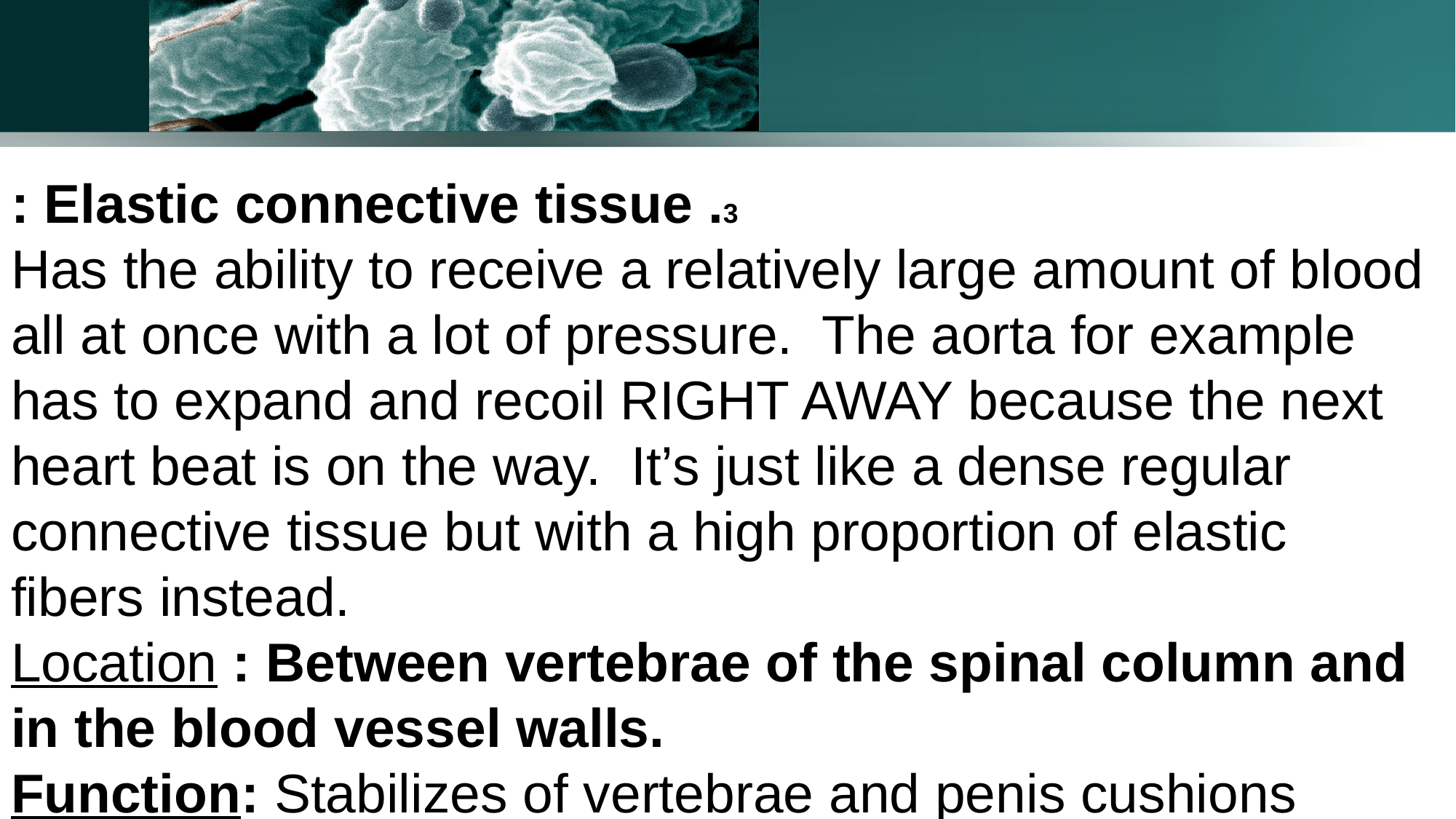

3. Elastic connective tissue :
Has the ability to receive a relatively large amount of blood all at once with a lot of pressure.  The aorta for example has to expand and recoil RIGHT AWAY because the next heart beat is on the way.  It’s just like a dense regular connective tissue but with a high proportion of elastic fibers instead.
Location : Between vertebrae of the spinal column and in the blood vessel walls.
Function: Stabilizes of vertebrae and penis cushions shocks, permits expansion and contraction of organs .